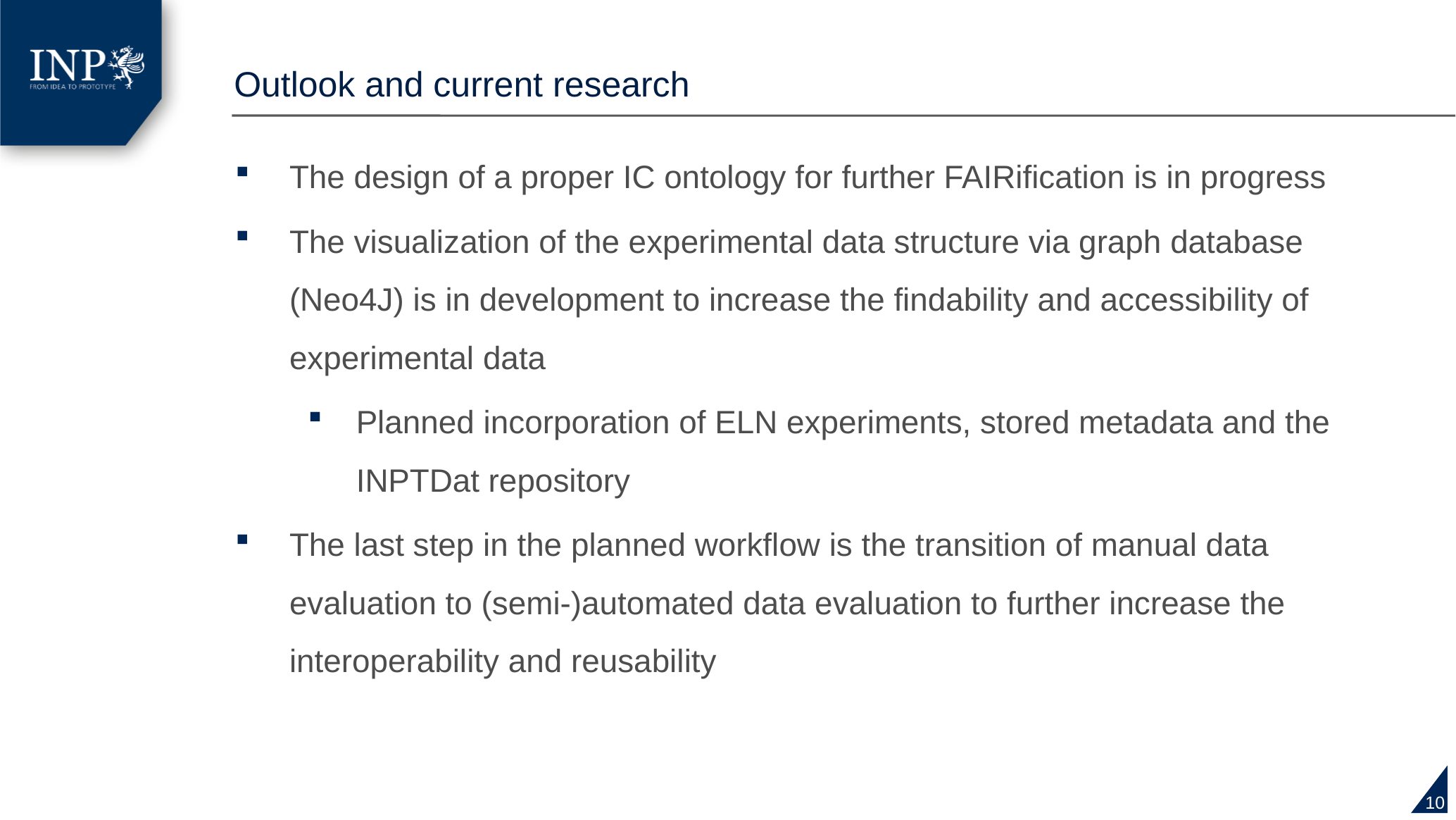

# Outlook and current research
The design of a proper IC ontology for further FAIRification is in progress
The visualization of the experimental data structure via graph database (Neo4J) is in development to increase the findability and accessibility of experimental data
Planned incorporation of ELN experiments, stored metadata and the INPTDat repository
The last step in the planned workflow is the transition of manual data evaluation to (semi-)automated data evaluation to further increase the interoperability and reusability

10